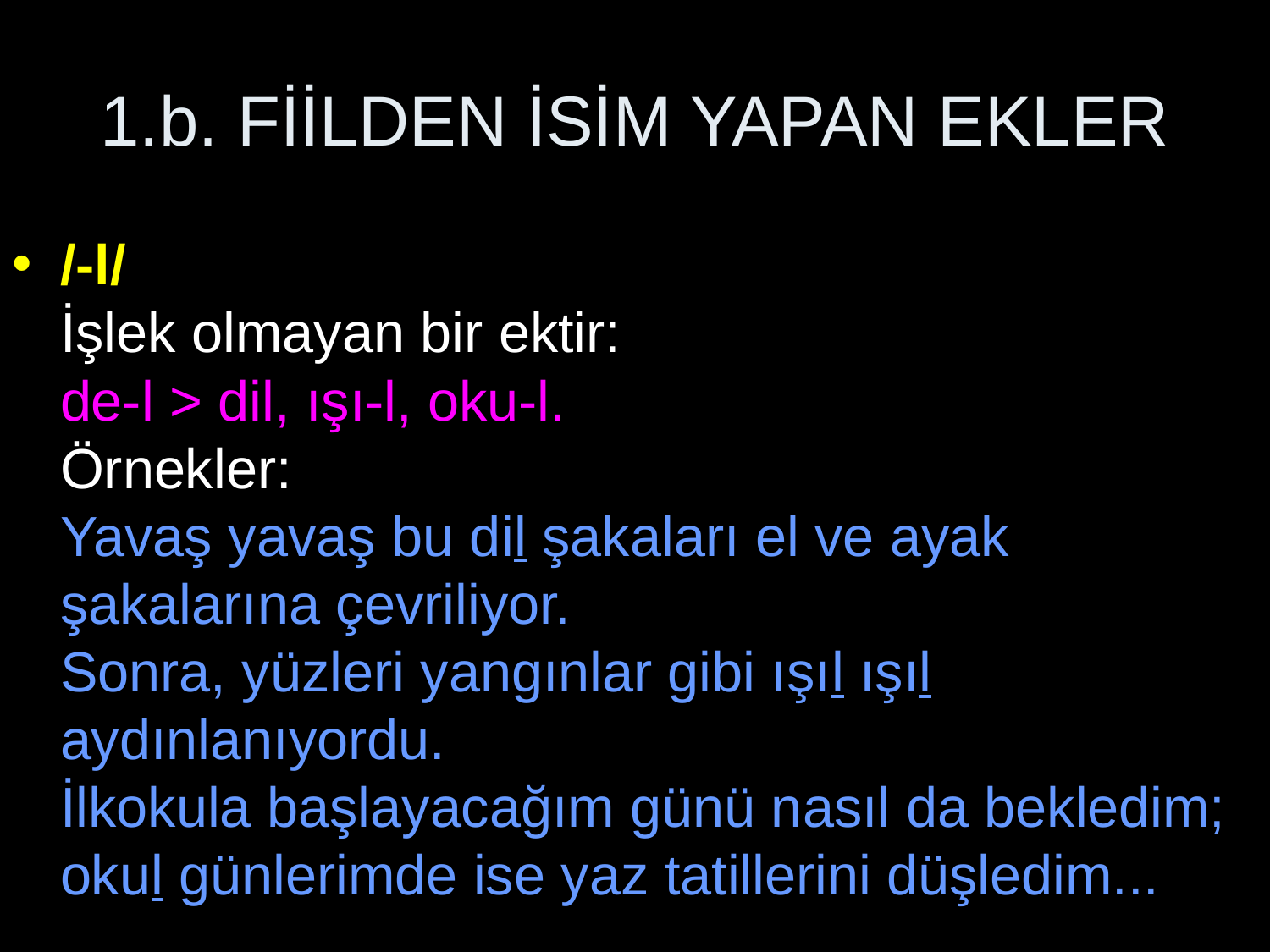

# 1.b. FİİLDEN İSİM YAPAN EKLER
/-l/
İşlek olmayan bir ektir:
de-l > dil, ışı-l, oku-l.
Örnekler:
Yavaş yavaş bu dil şakaları el ve ayak şakalarına çevriliyor.
Sonra, yüzleri yangınlar gibi ışıl ışıl aydınlanıyordu.
İlkokula başlayacağım günü nasıl da bekledim; okul günlerimde ise yaz tatillerini düşledim...